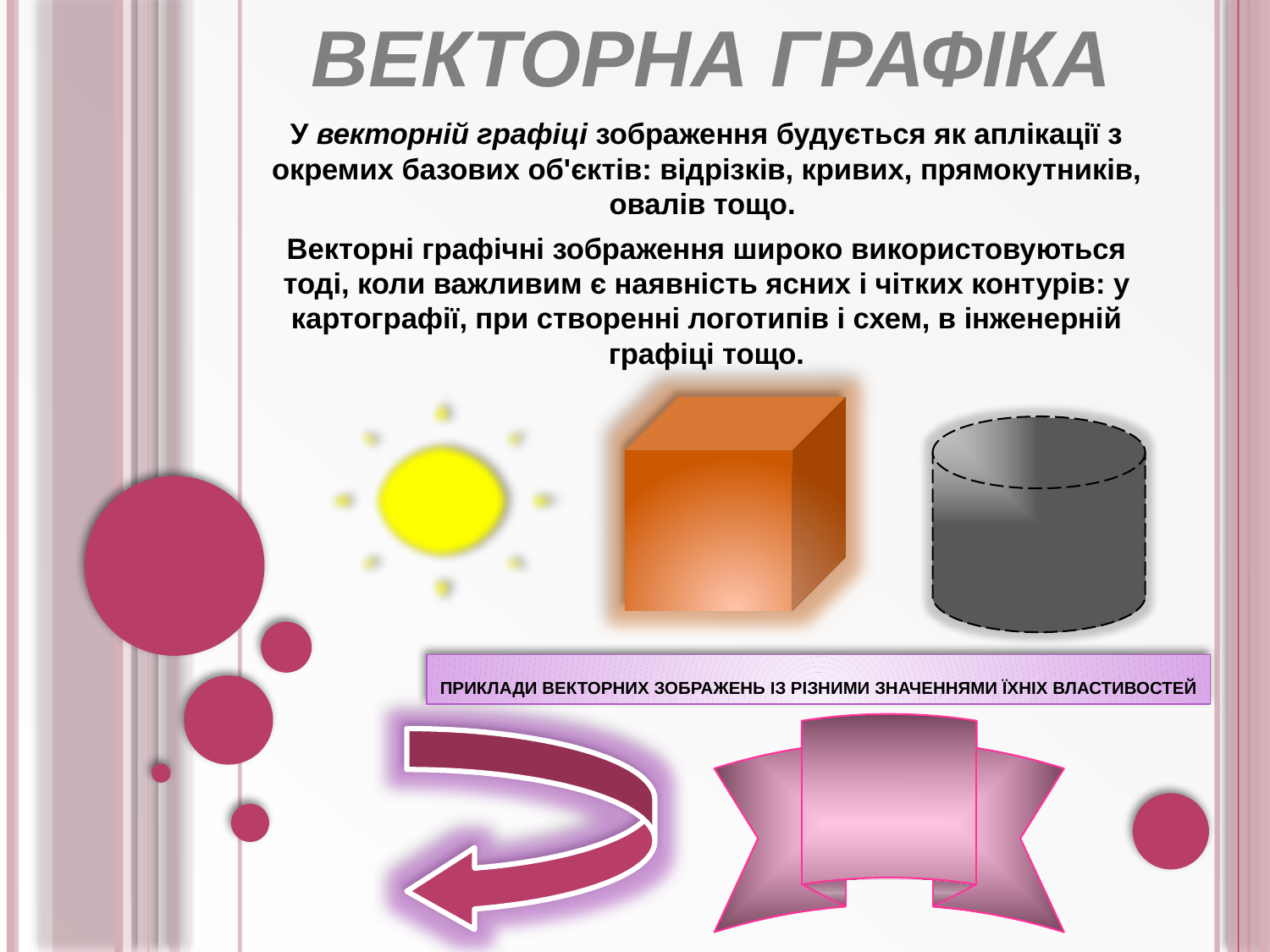

# Векторна графіка
У векторній графіці зображення будується як аплікації з окремих базових об'єктів: відрізків, кривих, прямокутників, овалів тощо.
Векторні графічні зображення широко використовуються тоді, коли важливим є наявність ясних і чітких контурів: у картографії, при створенні логотипів і схем, в інженерній графіці тощо.

Приклади векторних зображень із різними значеннями їхніх властивостей